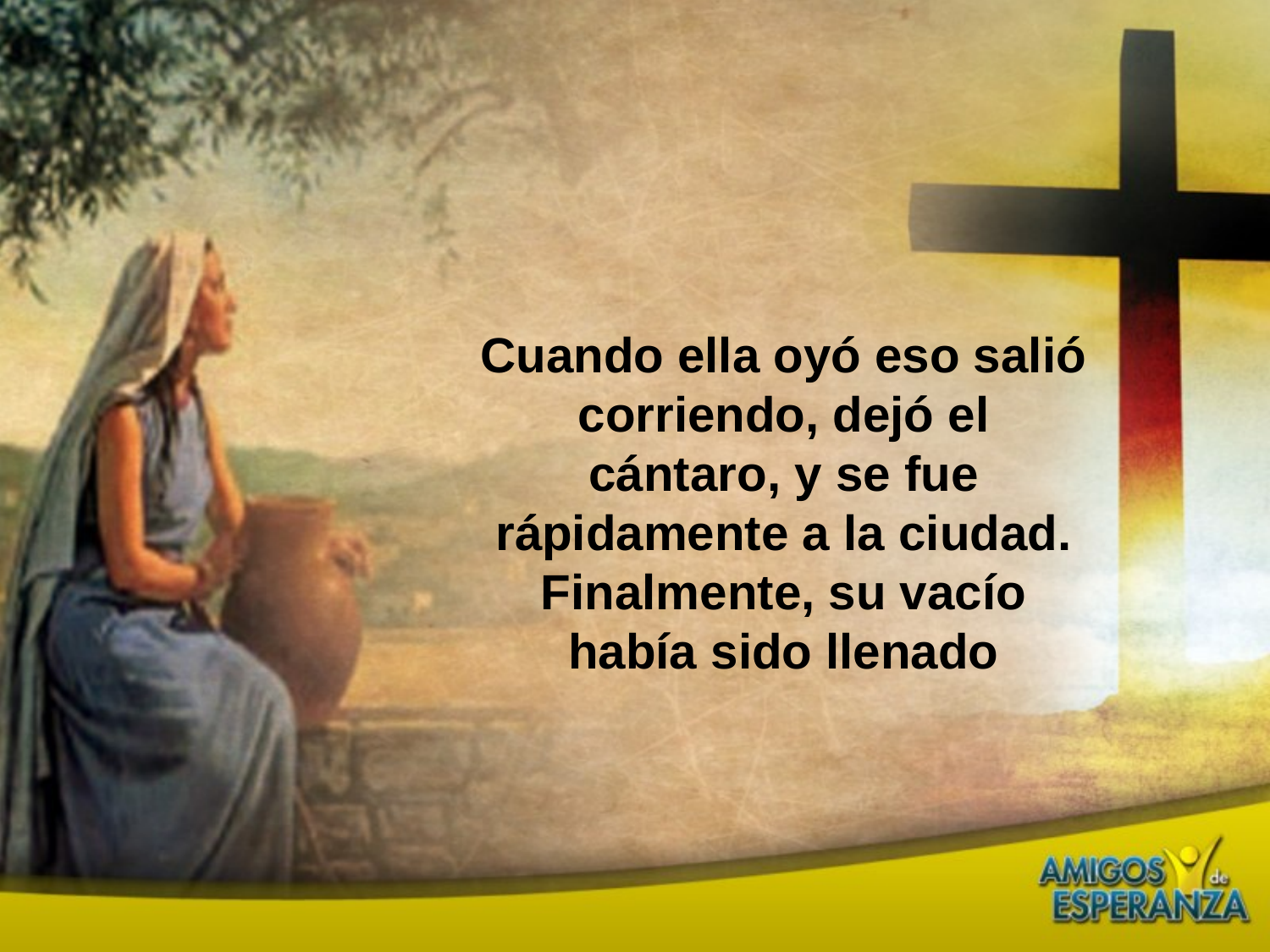

Cuando ella oyó eso salió corriendo, dejó el cántaro, y se fue rápidamente a la ciudad.
Finalmente, su vacío había sido llenado